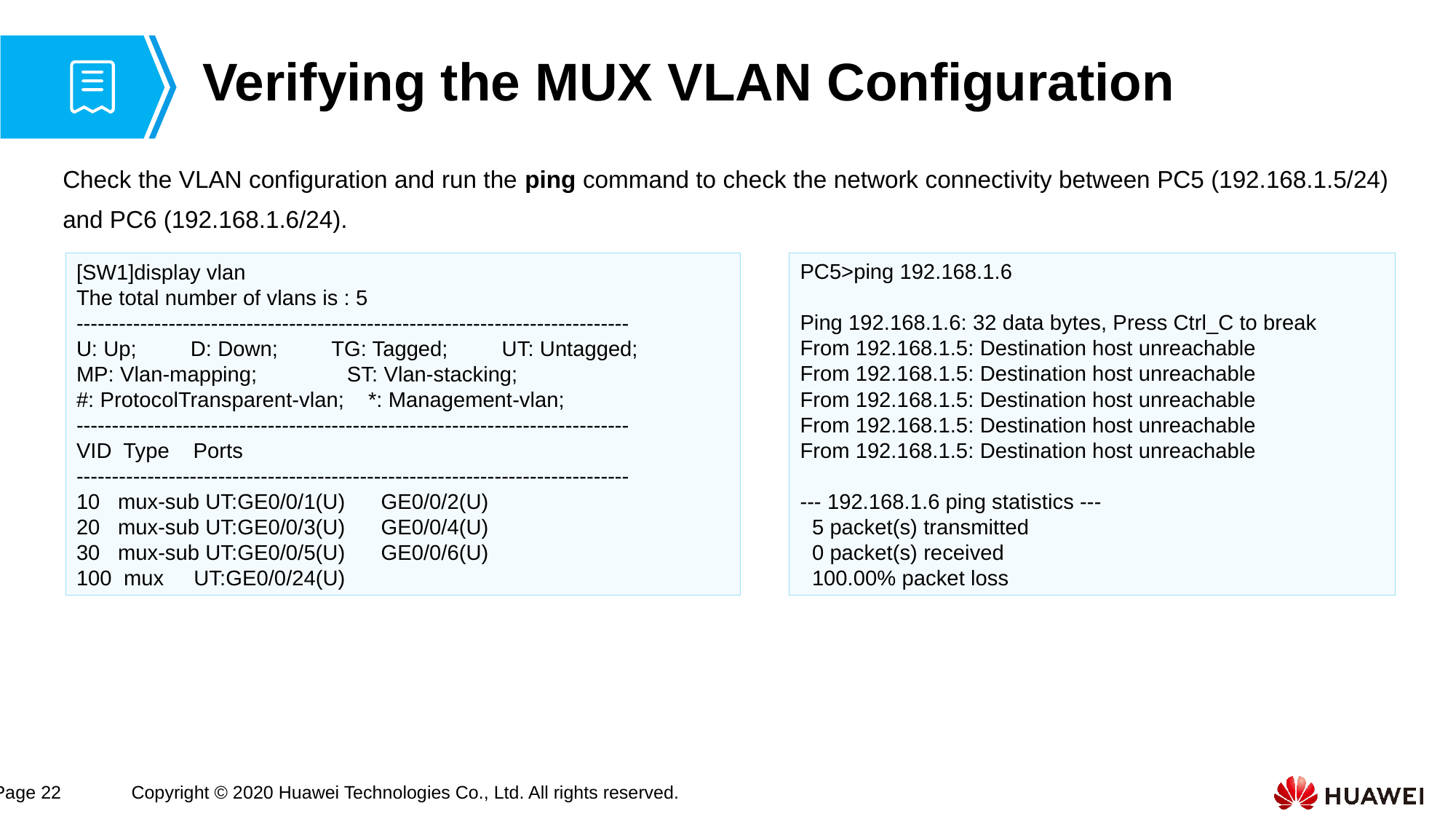

# Verifying the MUX VLAN Configuration
Check the VLAN configuration and run the ping command to check the network connectivity between PC5 (192.168.1.5/24) and PC6 (192.168.1.6/24).
PC5>ping 192.168.1.6

Ping 192.168.1.6: 32 data bytes, Press Ctrl_C to break
From 192.168.1.5: Destination host unreachable
From 192.168.1.5: Destination host unreachable
From 192.168.1.5: Destination host unreachable
From 192.168.1.5: Destination host unreachable
From 192.168.1.5: Destination host unreachable

--- 192.168.1.6 ping statistics ---
  5 packet(s) transmitted
  0 packet(s) received
  100.00% packet loss
[SW1]display vlan
The total number of vlans is : 5
------------------------------------------------------------------------------
U: Up;         D: Down;         TG: Tagged;         UT: Untagged;
MP: Vlan-mapping;               ST: Vlan-stacking;
#: ProtocolTransparent-vlan;    *: Management-vlan;
------------------------------------------------------------------------------
VID  Type    Ports
------------------------------------------------------------------------------
10   mux-sub UT:GE0/0/1(U)      GE0/0/2(U)
20   mux-sub UT:GE0/0/3(U)      GE0/0/4(U)
30   mux-sub UT:GE0/0/5(U)      GE0/0/6(U)
100  mux     UT:GE0/0/24(U)